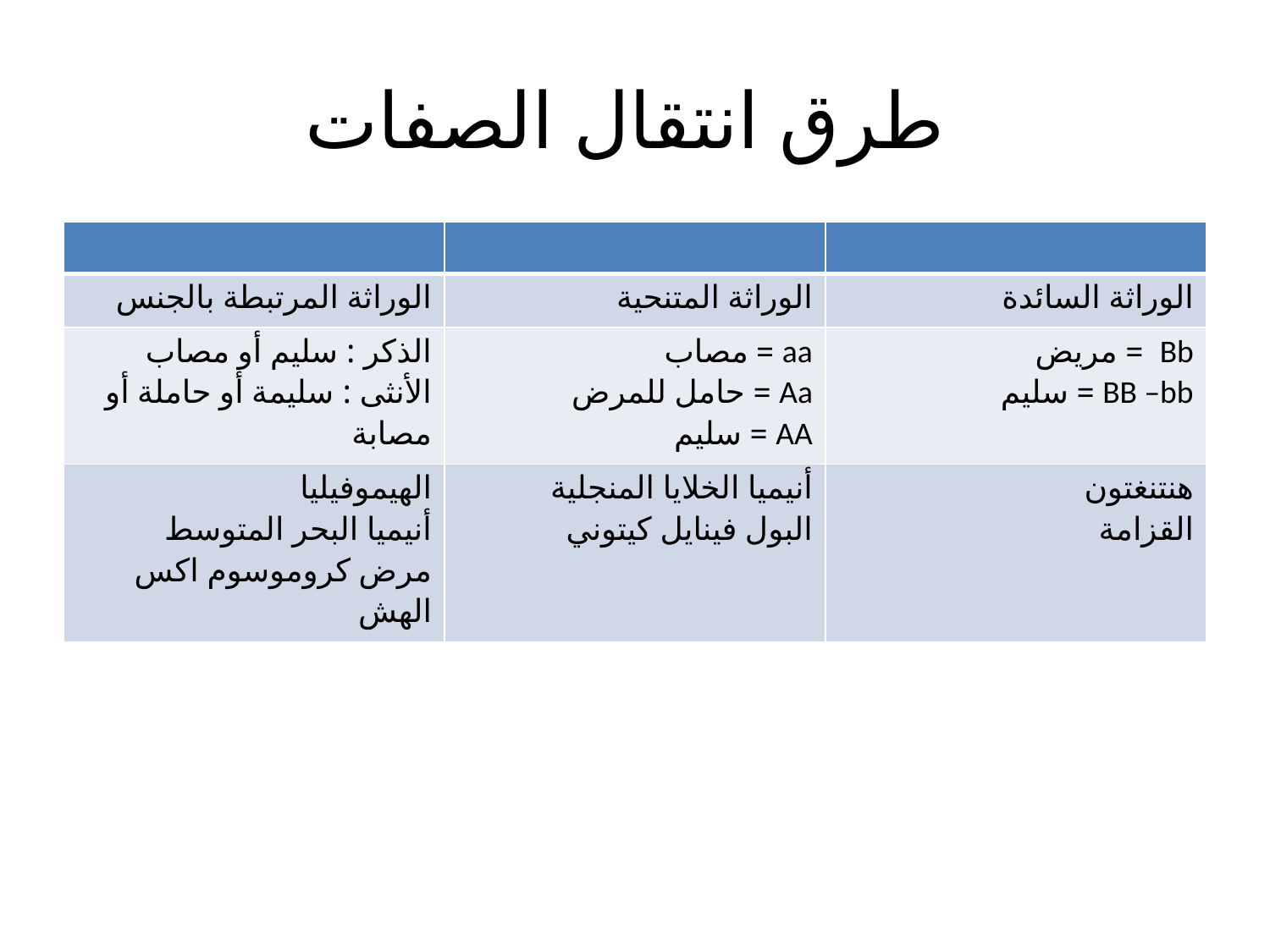

# طرق انتقال الصفات
|  |  |  |
| --- | --- | --- |
| الوراثة المرتبطة بالجنس | الوراثة المتنحية | الوراثة السائدة |
| الذكر : سليم أو مصاب الأنثى : سليمة أو حاملة أو مصابة | aa = مصاب Aa = حامل للمرض AA = سليم | Bb = مريض BB –bb = سليم |
| الهيموفيليا أنيميا البحر المتوسط مرض كروموسوم اكس الهش | أنيميا الخلايا المنجلية البول فينايل كيتوني | هنتنغتون القزامة |